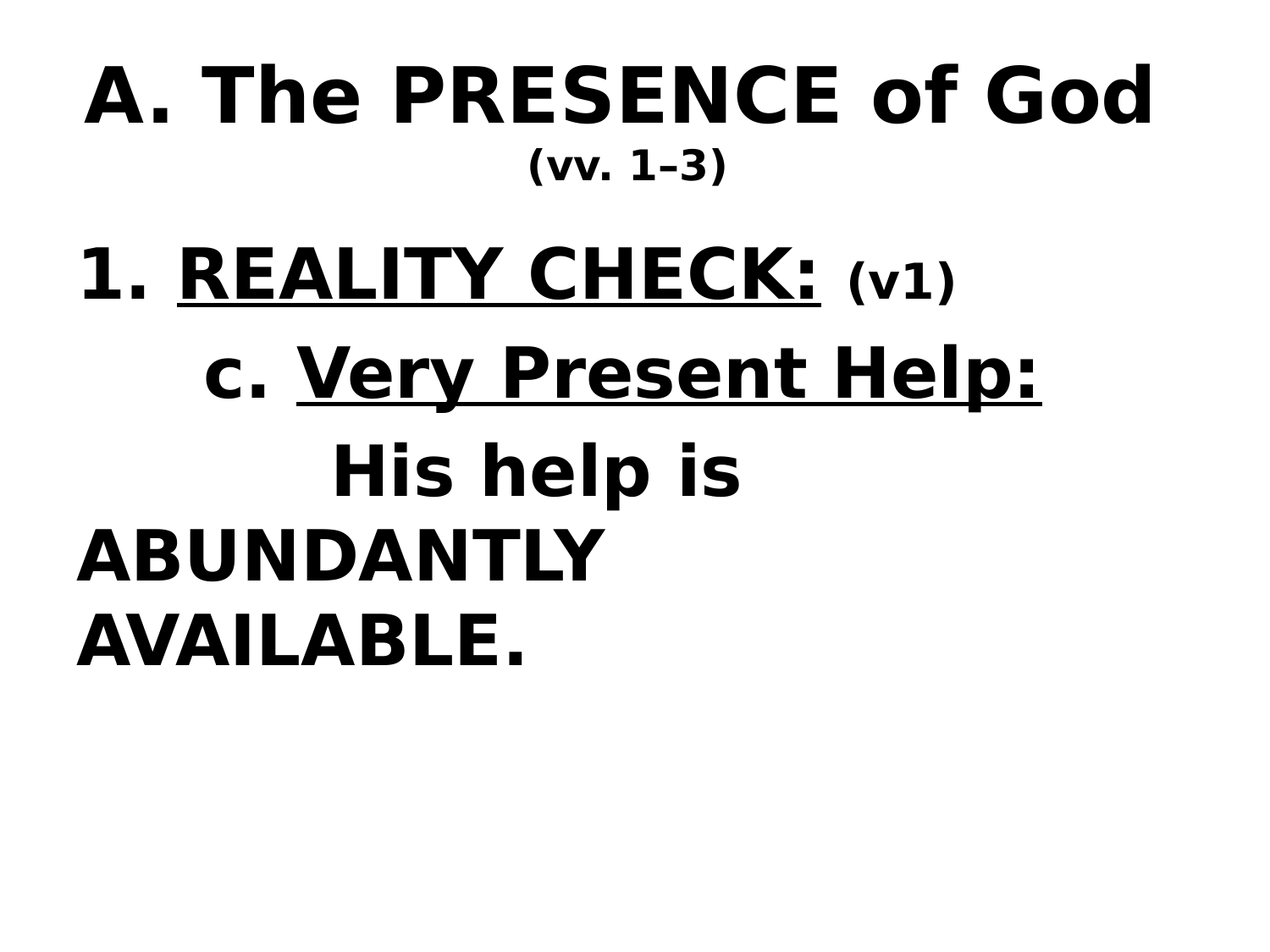

# A. The PRESENCE of God (vv. 1–3)
1. REALITY CHECK: (v1)
	c. Very Present Help:
		His help is ABUNDANTLY 		AVAILABLE.